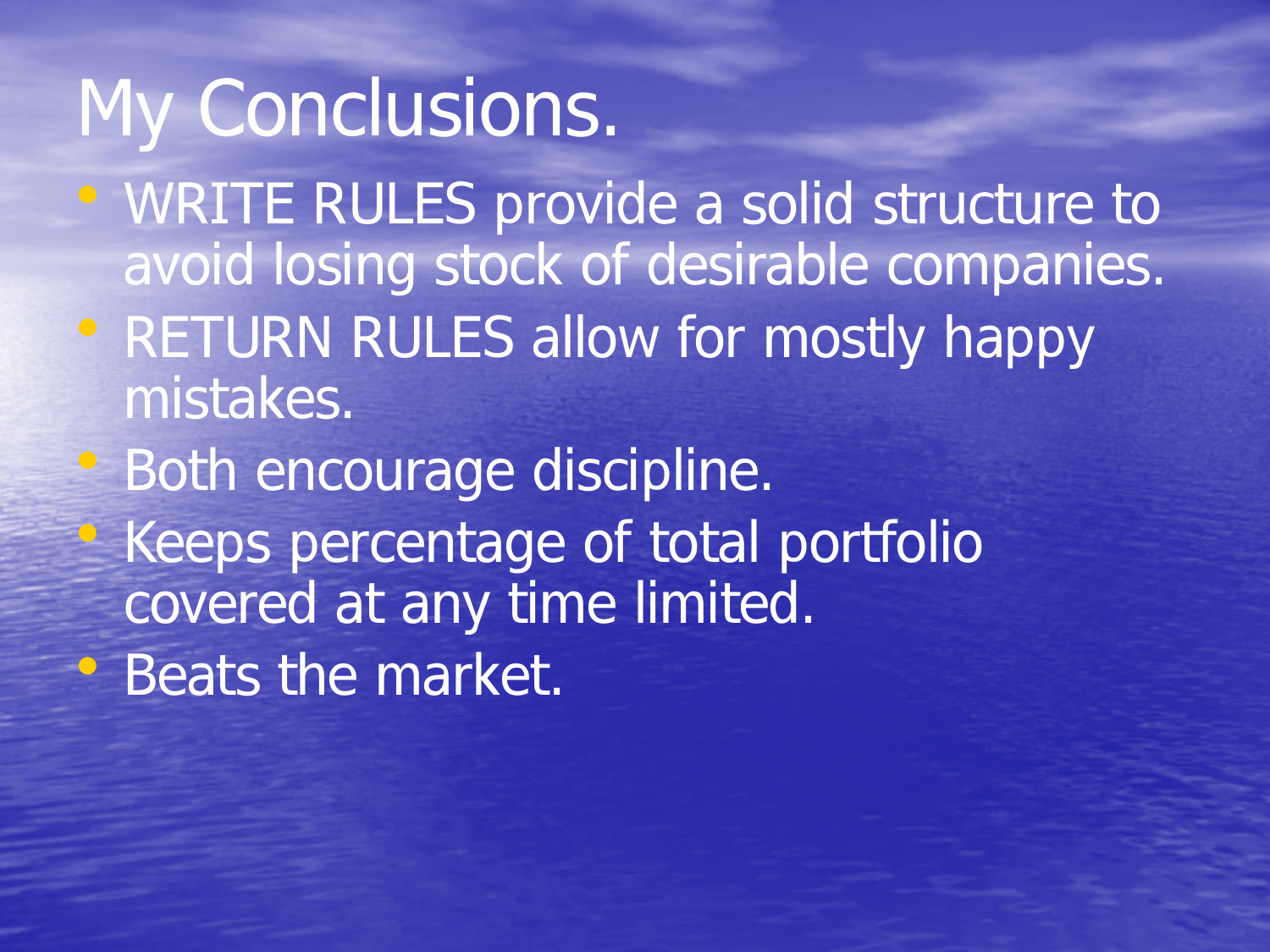

# My Conclusions.
WRITE RULES provide a solid structure to avoid losing stock of desirable companies.
RETURN RULES allow for mostly happy mistakes.
Both encourage discipline.
Keeps percentage of total portfolio covered at any time limited.
Beats the market.